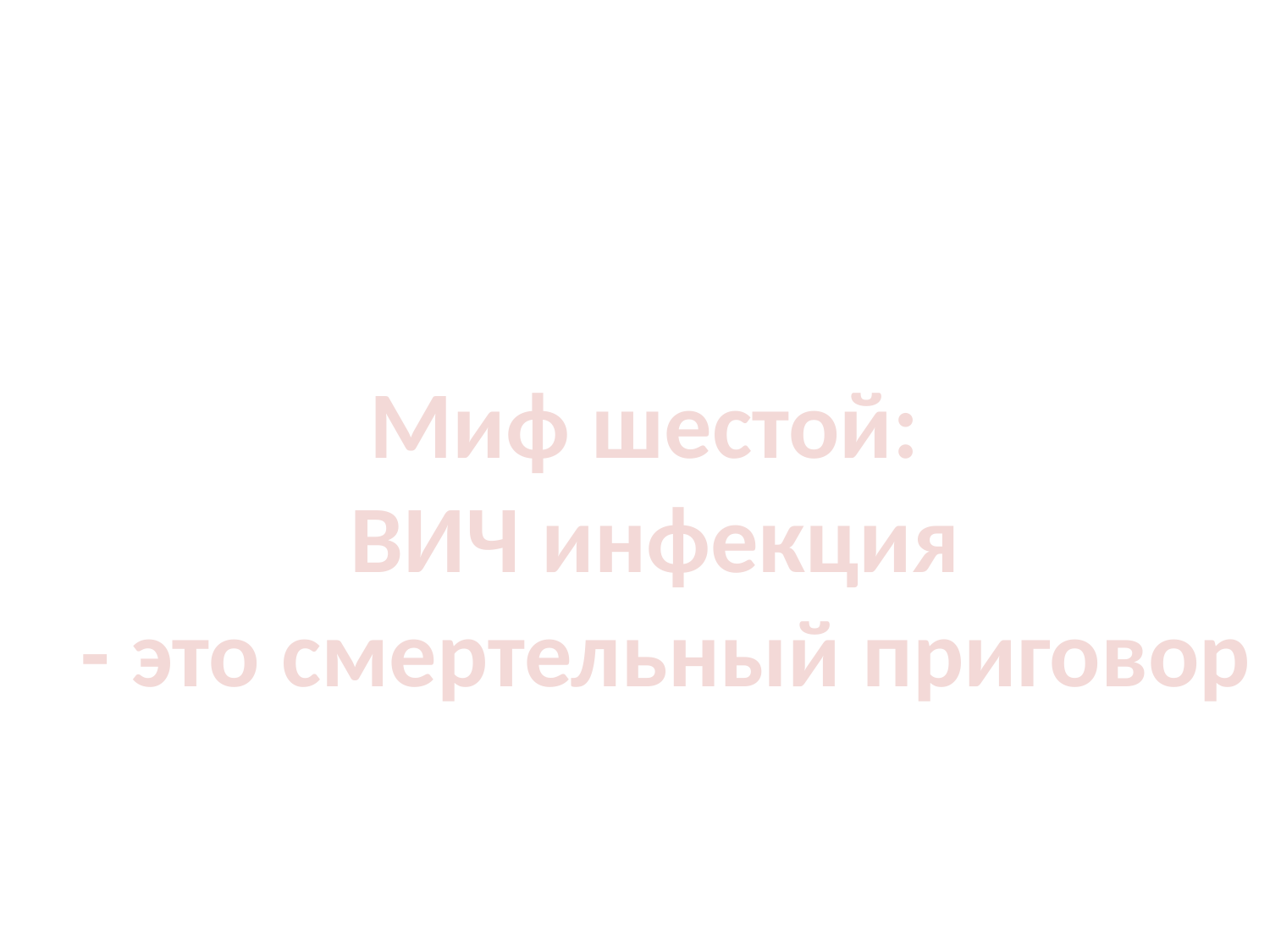

#
Миф шестой:
ВИЧ инфекция
 - это смертельный приговор